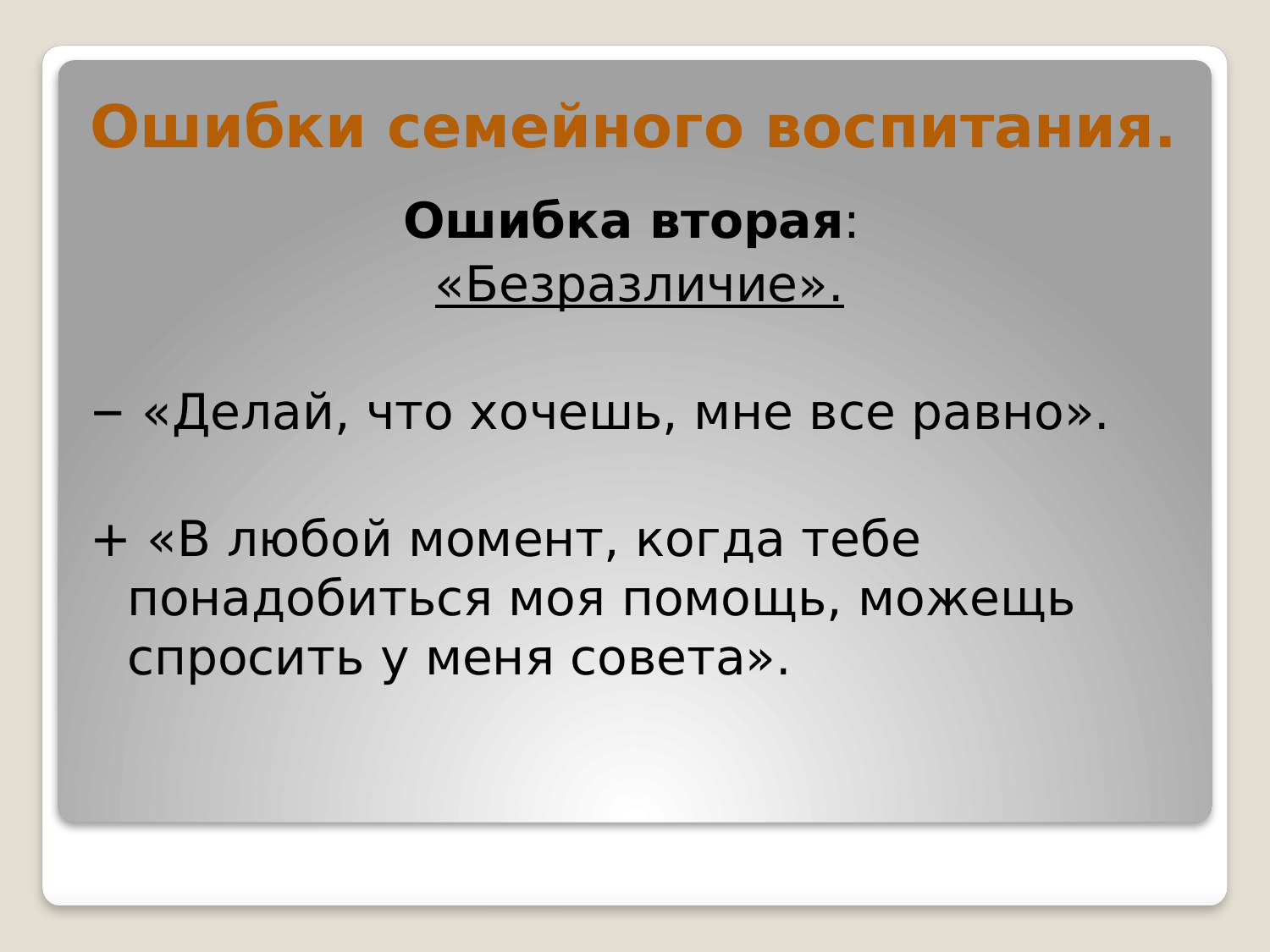

# Ошибки семейного воспитания.
Ошибка вторая:
«Безразличие».

− «Делай, что хочешь, мне все равно».

+ «В любой момент, когда тебе понадобиться моя помощь, можещь спросить у меня совета».